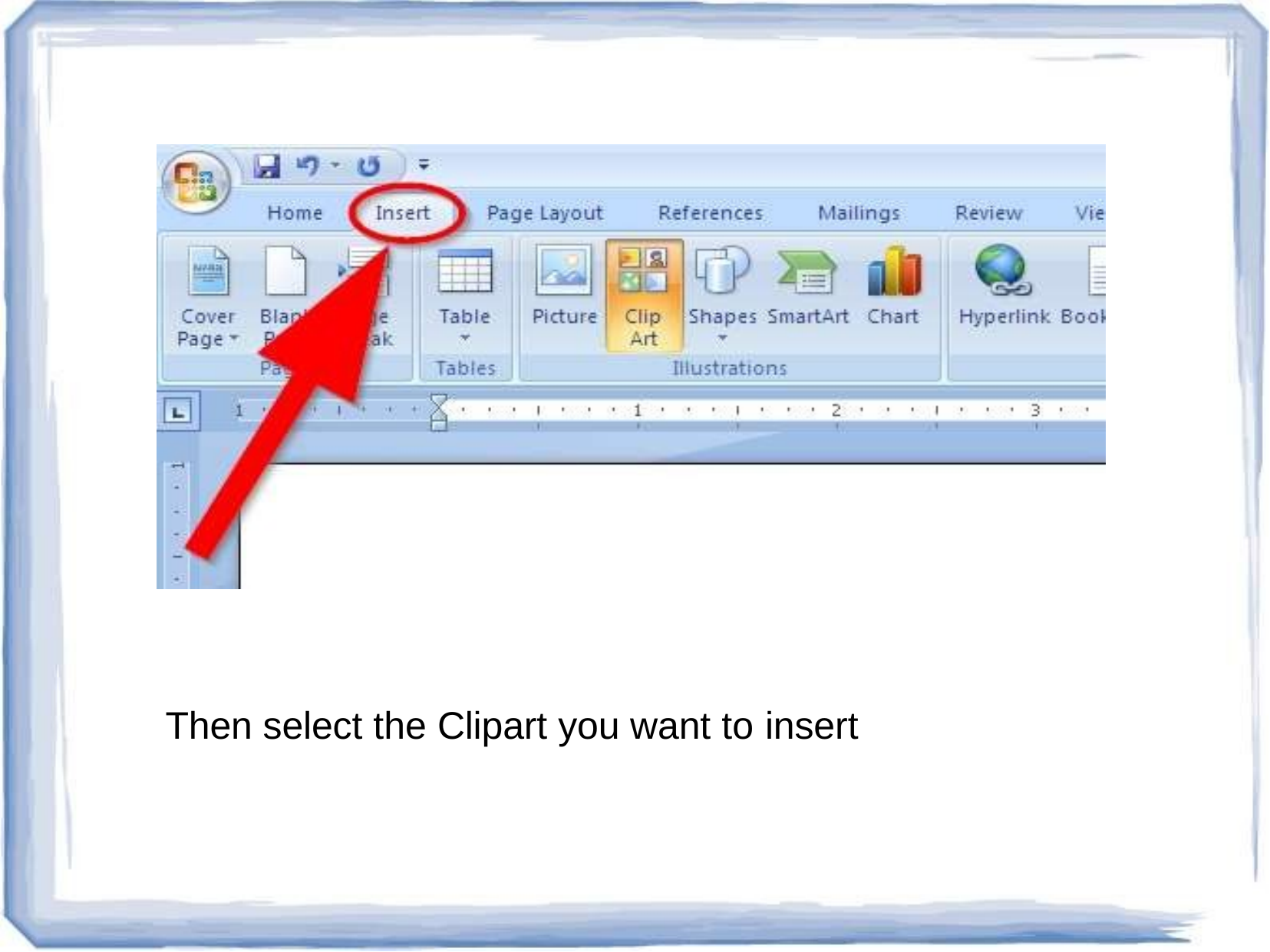

Then select the Clipart you want to insert